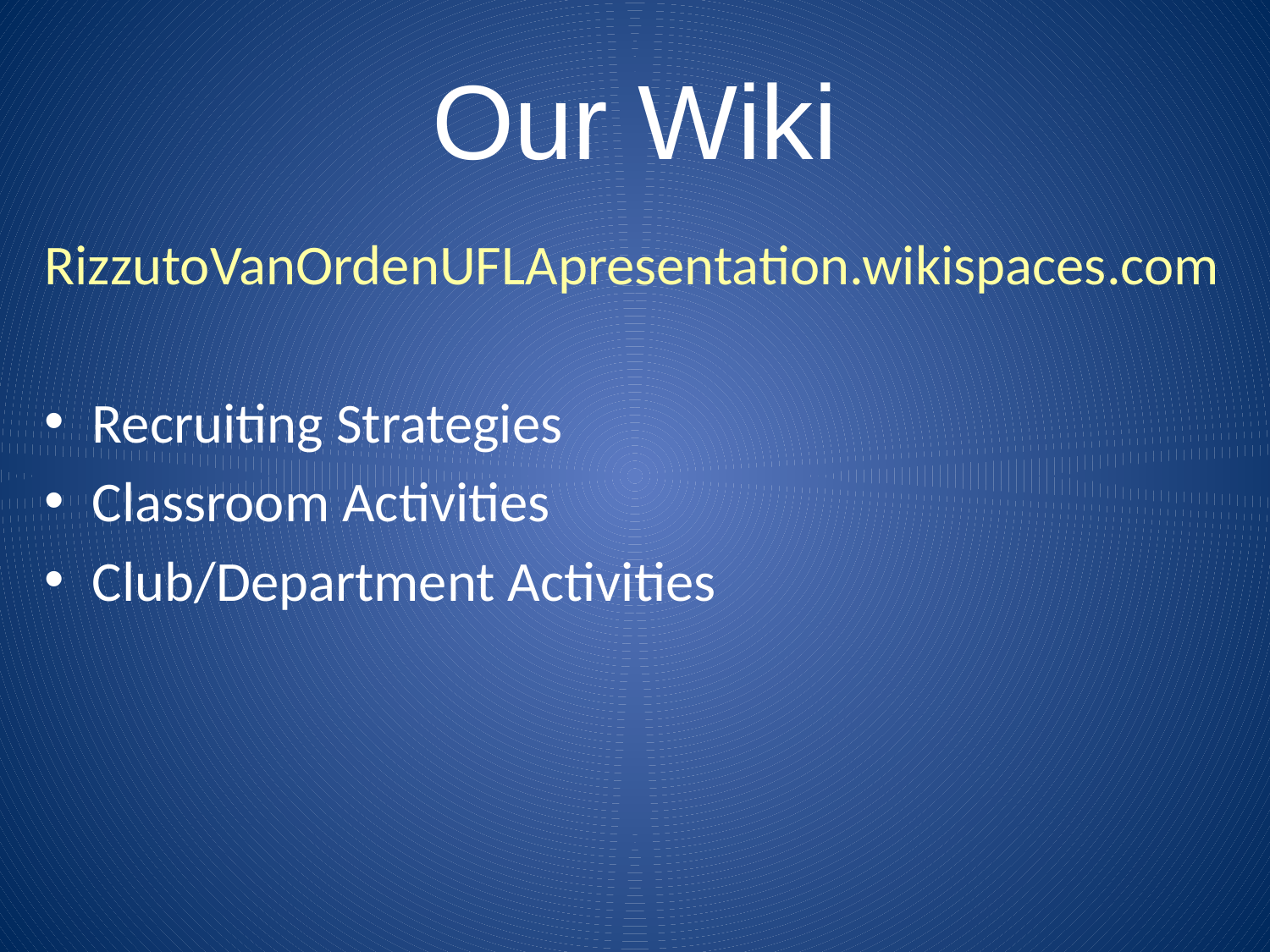

# Our Wiki
RizzutoVanOrdenUFLApresentation.wikispaces.com

Recruiting Strategies
Classroom Activities
Club/Department Activities